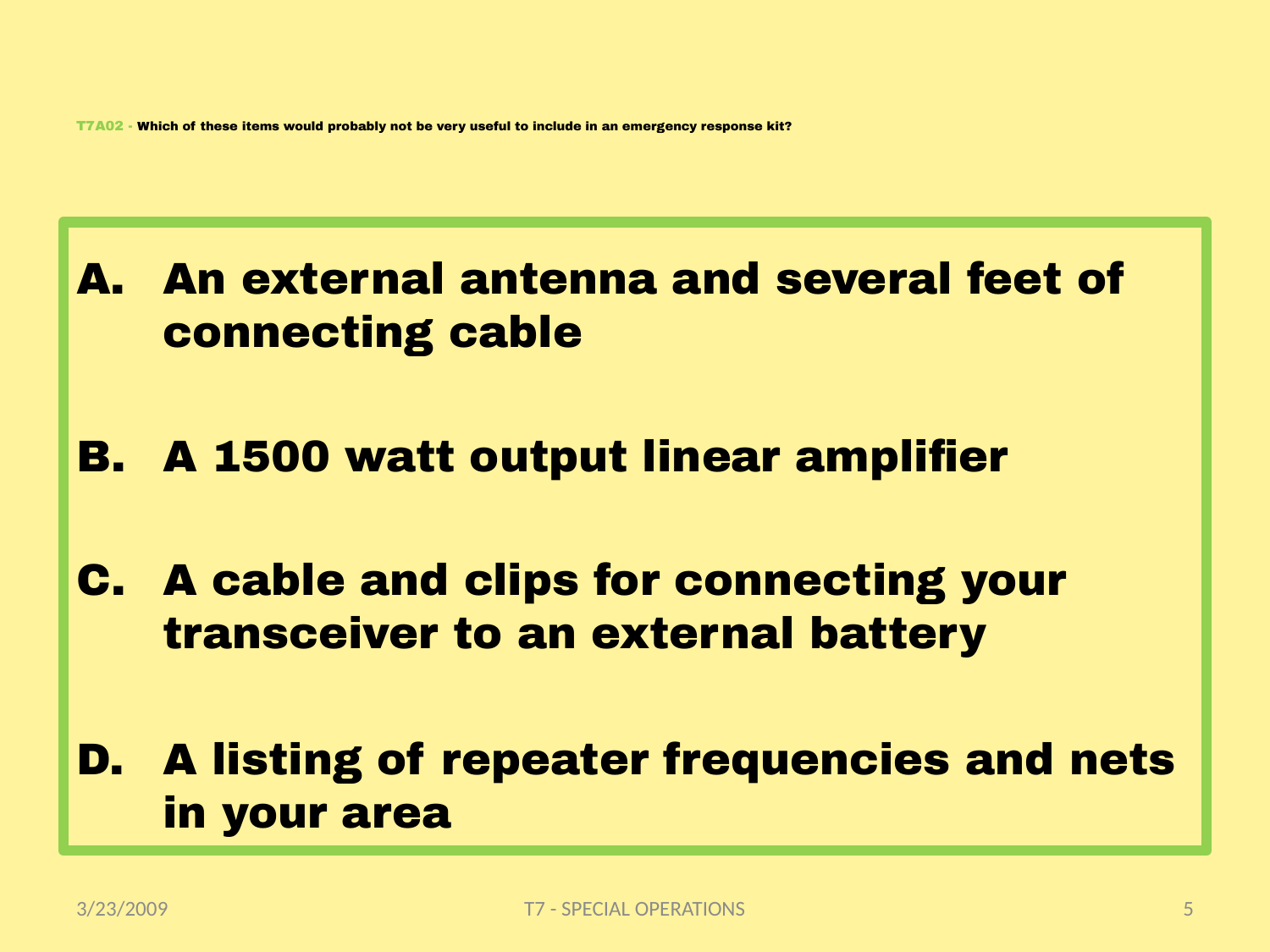

# T7A02 - Which of these items would probably not be very useful to include in an emergency response kit?

An external antenna and several feet of connecting cable

A 1500 watt output linear amplifier

A cable and clips for connecting your transceiver to an external battery

A listing of repeater frequencies and nets in your area
3/23/2009
T7 - SPECIAL OPERATIONS
5